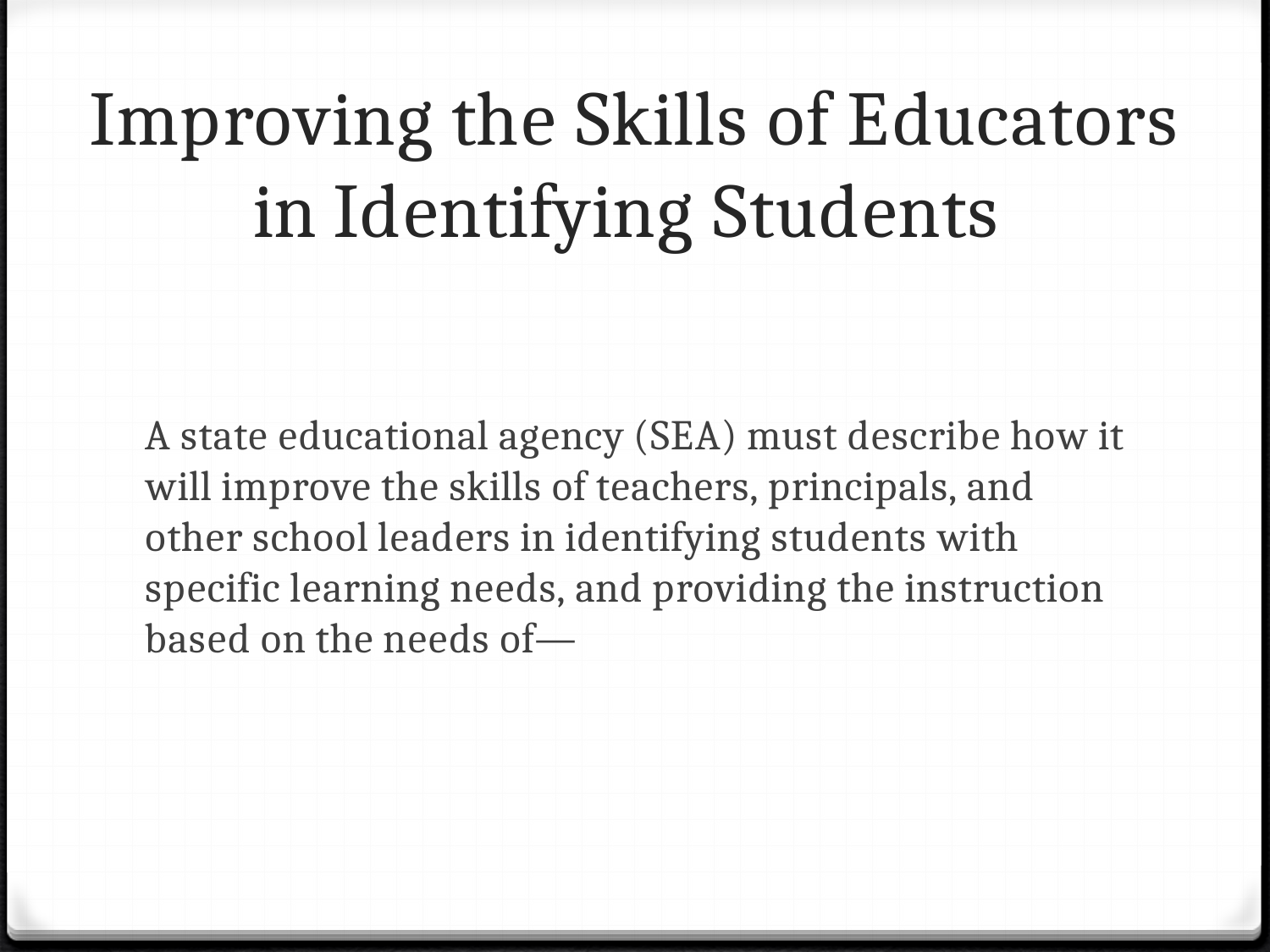

# Improving the Skills of Educators in Identifying Students

A state educational agency (SEA) must describe how it will improve the skills of teachers, principals, and other school leaders in identifying students with specific learning needs, and providing the instruction based on the needs of—